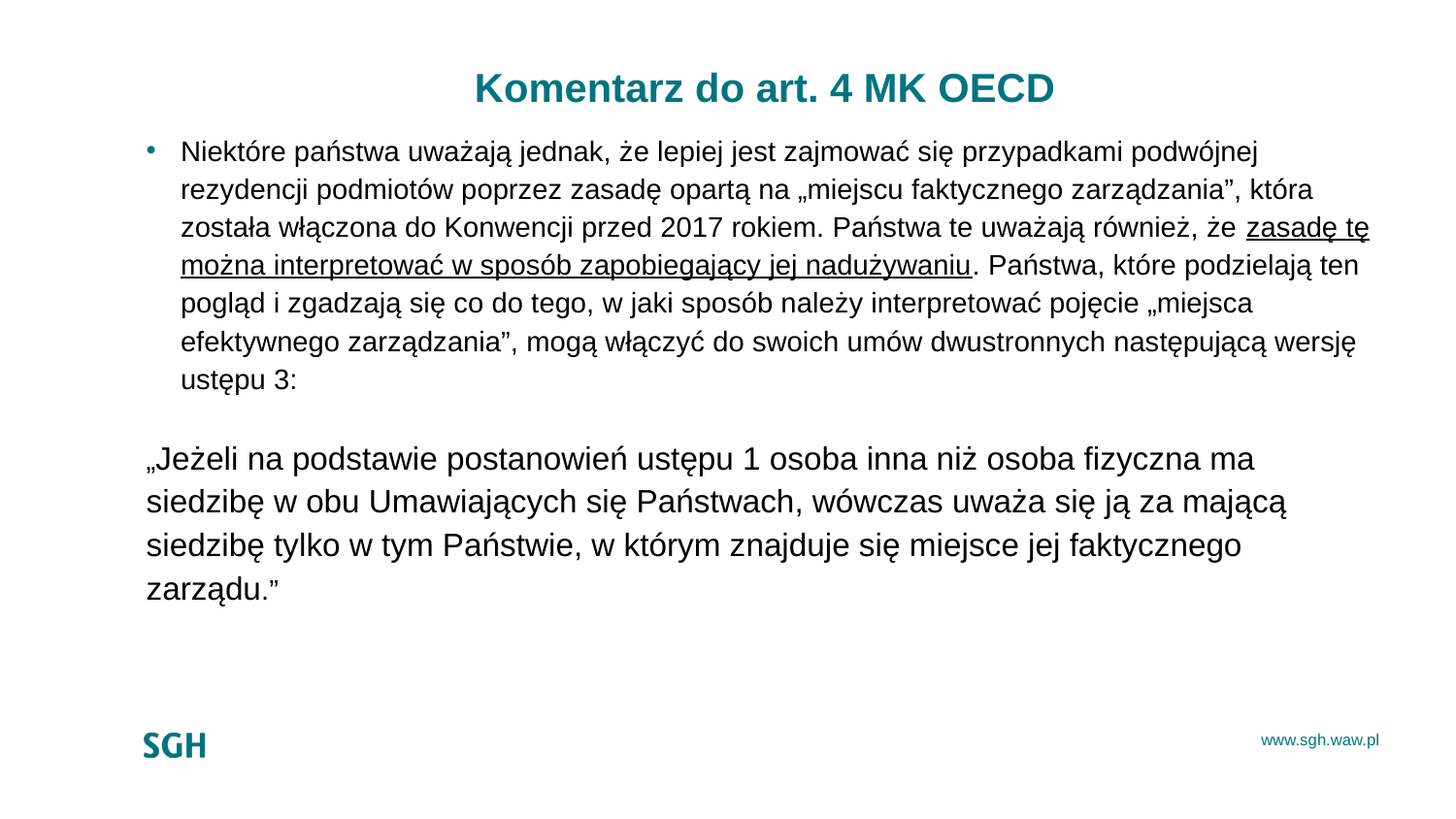

# Komentarz do art. 4 MK OECD
Niektóre państwa uważają jednak, że lepiej jest zajmować się przypadkami podwójnej rezydencji podmiotów poprzez zasadę opartą na „miejscu faktycznego zarządzania”, która została włączona do Konwencji przed 2017 rokiem. Państwa te uważają również, że zasadę tę można interpretować w sposób zapobiegający jej nadużywaniu. Państwa, które podzielają ten pogląd i zgadzają się co do tego, w jaki sposób należy interpretować pojęcie „miejsca efektywnego zarządzania”, mogą włączyć do swoich umów dwustronnych następującą wersję ustępu 3:

„Jeżeli na podstawie postanowień ustępu 1 osoba inna niż osoba fizyczna ma siedzibę w obu Umawiających się Państwach, wówczas uważa się ją za mającą siedzibę tylko w tym Państwie, w którym znajduje się miejsce jej faktycznego zarządu.”